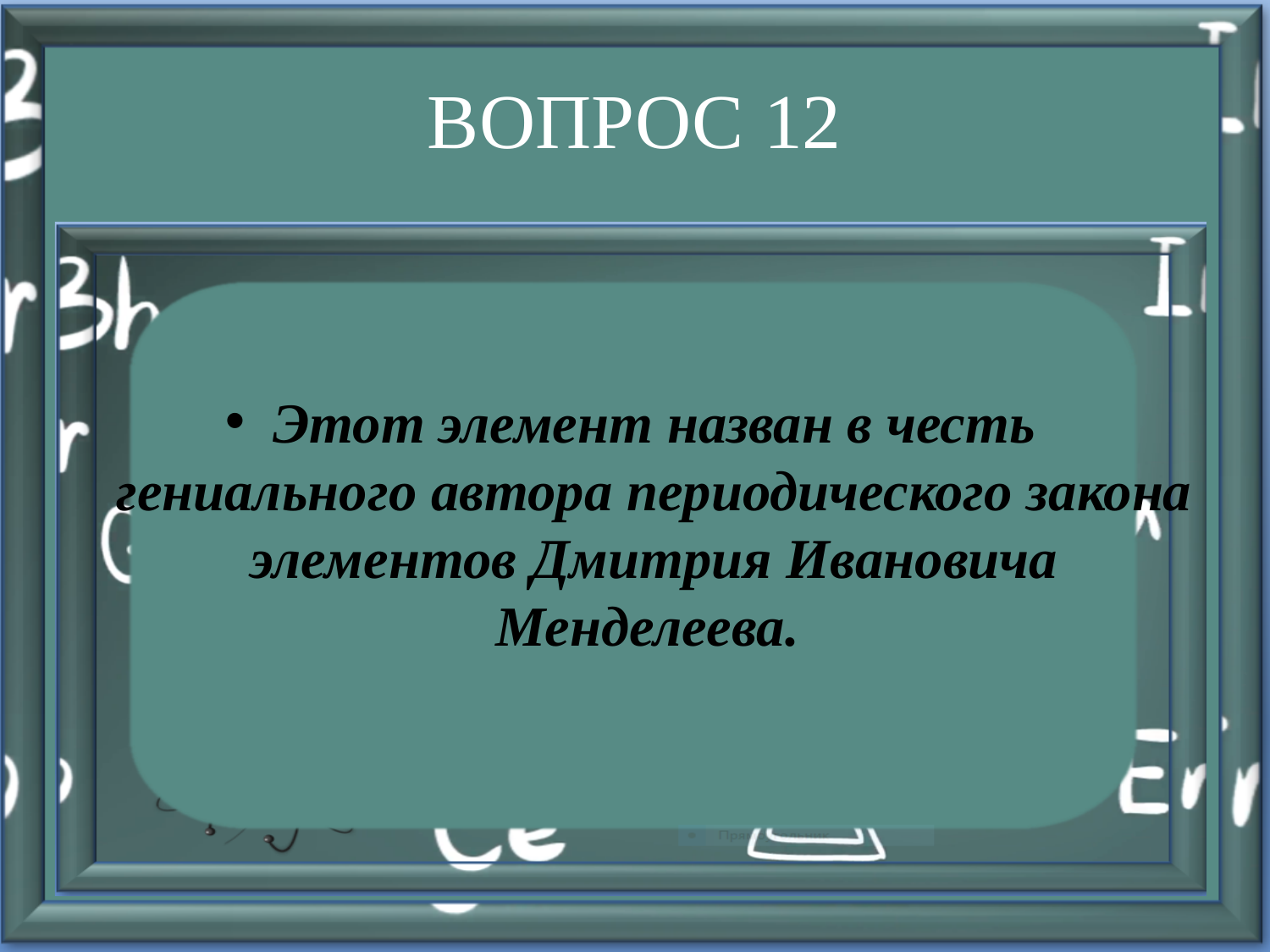

# ВОПРОС 12

Этот элемент назван в честь гениального автора периодического закона элементов Дмитрия Ивановича Менделеева.